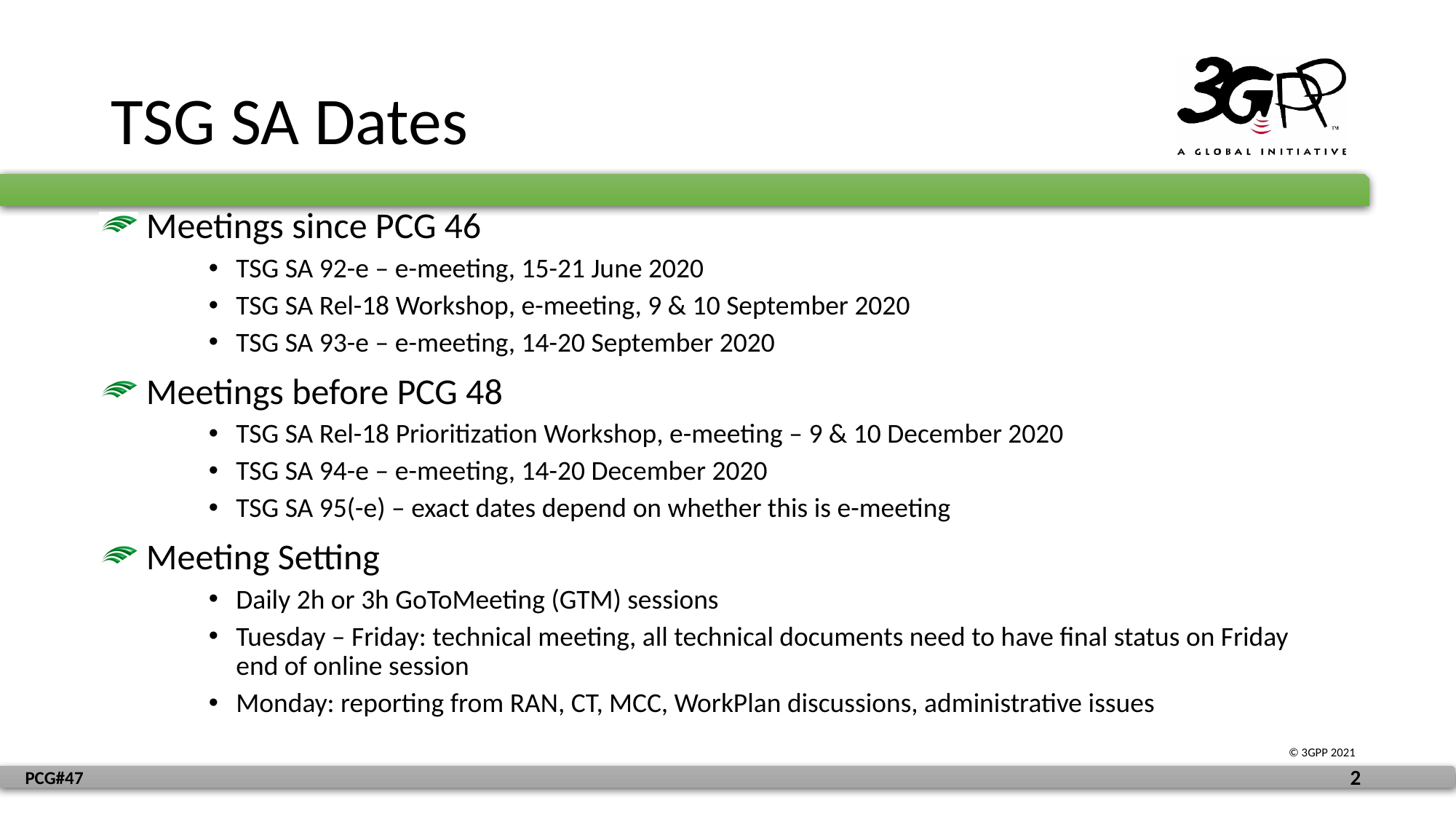

# TSG SA Dates
 Meetings since PCG 46
TSG SA 92-e – e-meeting, 15-21 June 2020
TSG SA Rel-18 Workshop, e-meeting, 9 & 10 September 2020
TSG SA 93-e – e-meeting, 14-20 September 2020
 Meetings before PCG 48
TSG SA Rel-18 Prioritization Workshop, e-meeting – 9 & 10 December 2020
TSG SA 94-e – e-meeting, 14-20 December 2020
TSG SA 95(-e) – exact dates depend on whether this is e-meeting
 Meeting Setting
Daily 2h or 3h GoToMeeting (GTM) sessions
Tuesday – Friday: technical meeting, all technical documents need to have final status on Friday end of online session
Monday: reporting from RAN, CT, MCC, WorkPlan discussions, administrative issues